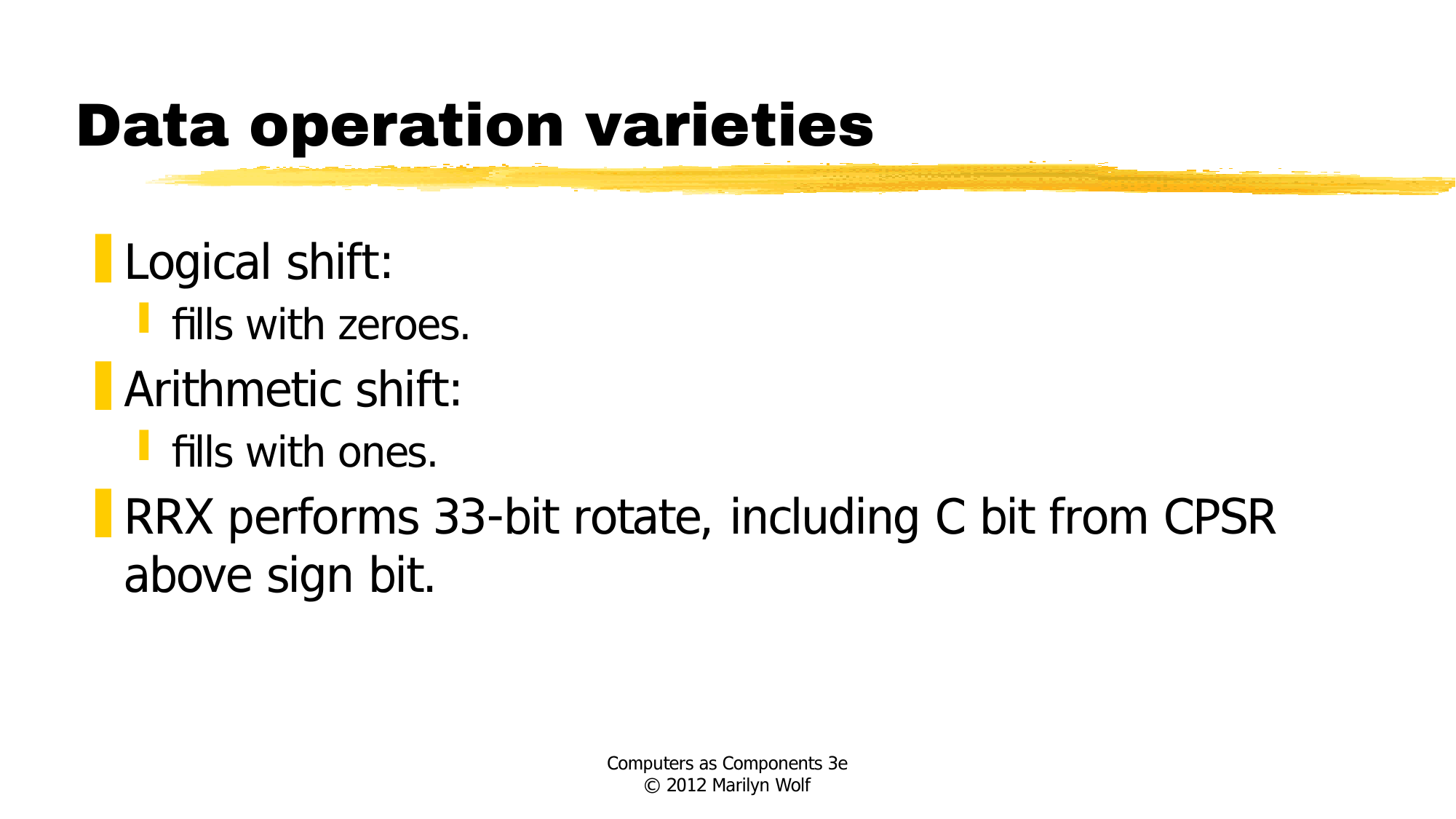

# Data operation varieties
Logical shift:
fills with zeroes.
Arithmetic shift:
fills with ones.
RRX performs 33-bit rotate, including C bit from CPSR above sign bit.